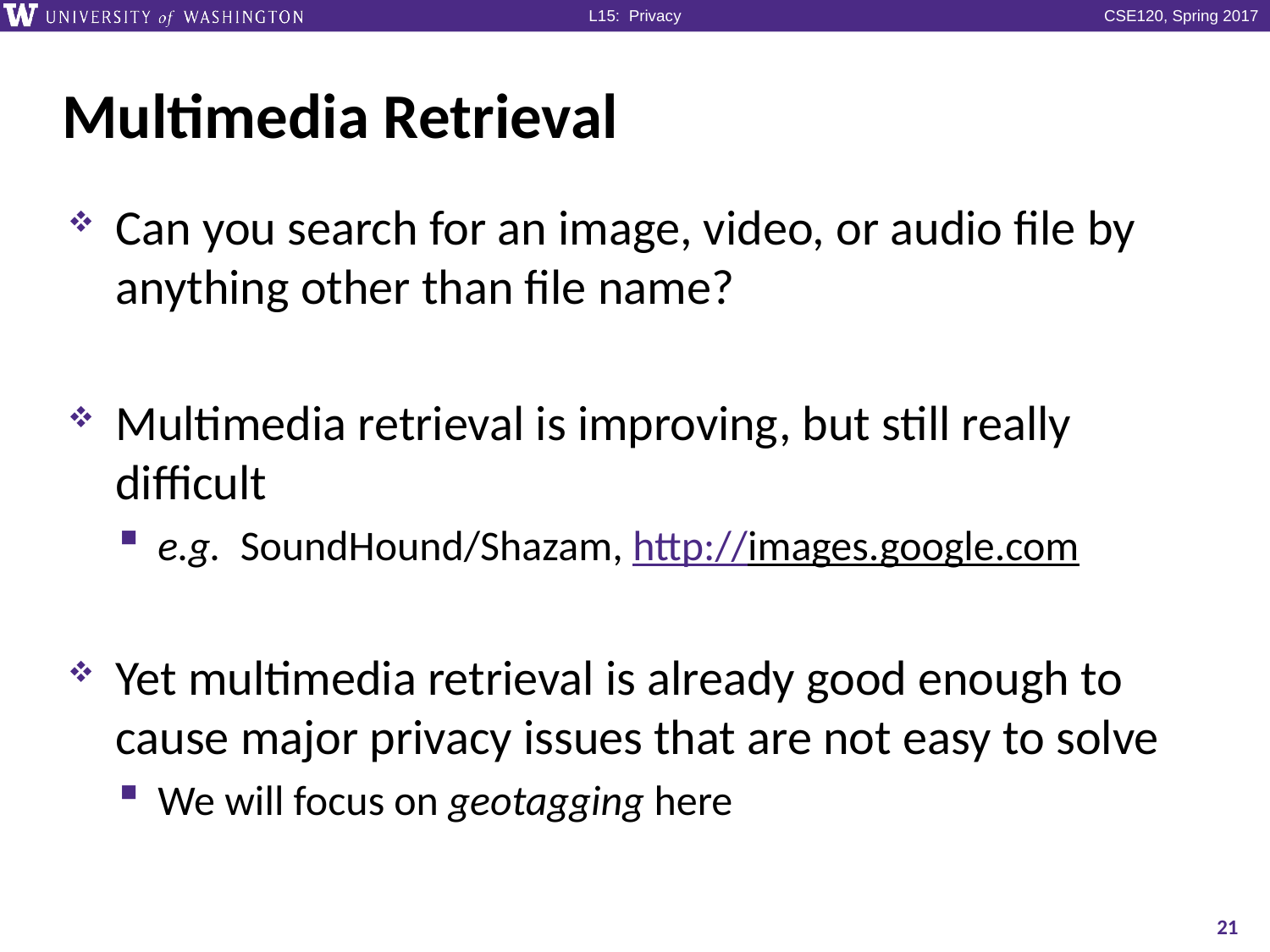

# Multimedia Retrieval
Can you search for an image, video, or audio file by anything other than file name?

Multimedia retrieval is improving, but still really difficult
e.g.  SoundHound/Shazam, http://images.google.com

Yet multimedia retrieval is already good enough to cause major privacy issues that are not easy to solve
We will focus on geotagging here
21